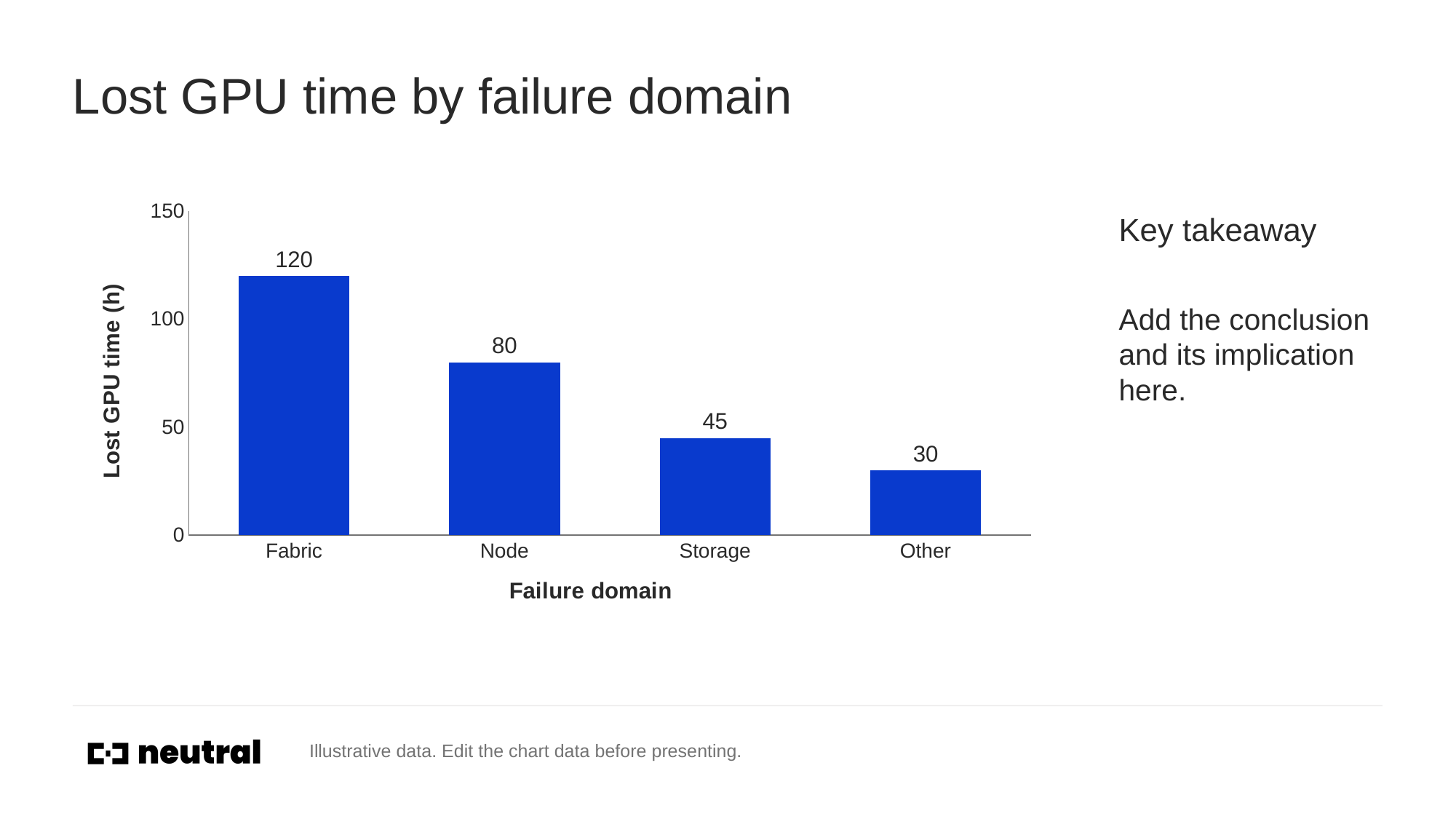

# Lost GPU time by failure domain

### Chart

| Category |  |
|---|---|
| Fabric | 120.0 |
| Node | 80.0 |
| Storage | 45.0 |
| Other | 30.0 |
Key takeaway
Add the conclusion
and its implication
here.
Illustrative data. Edit the chart data before presenting.